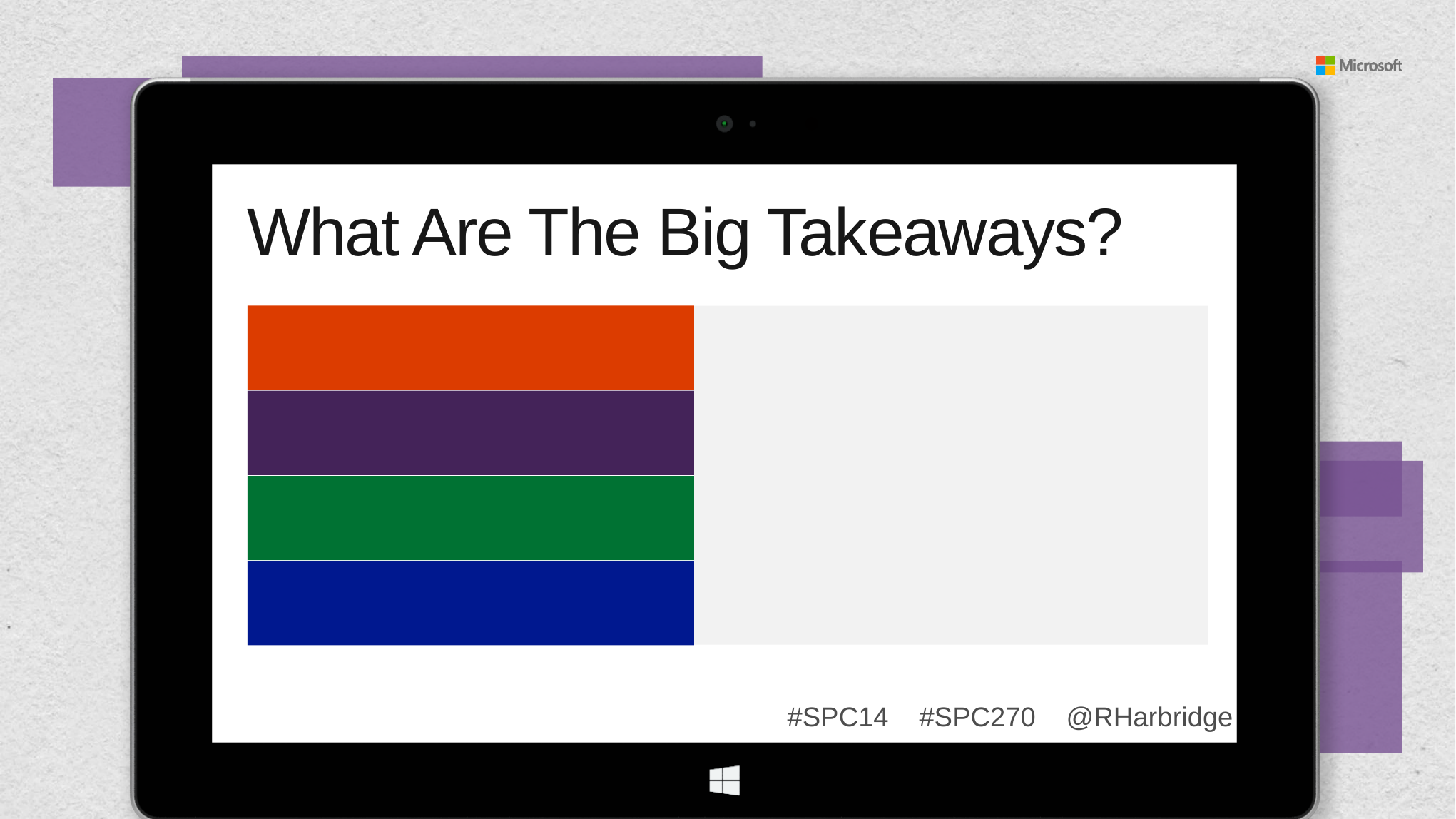

What Are The Big Takeaways?
Why Do Solutions Matter?

Why Is This So Difficult?
Building Solutions
Buying 3rd Party Solutions